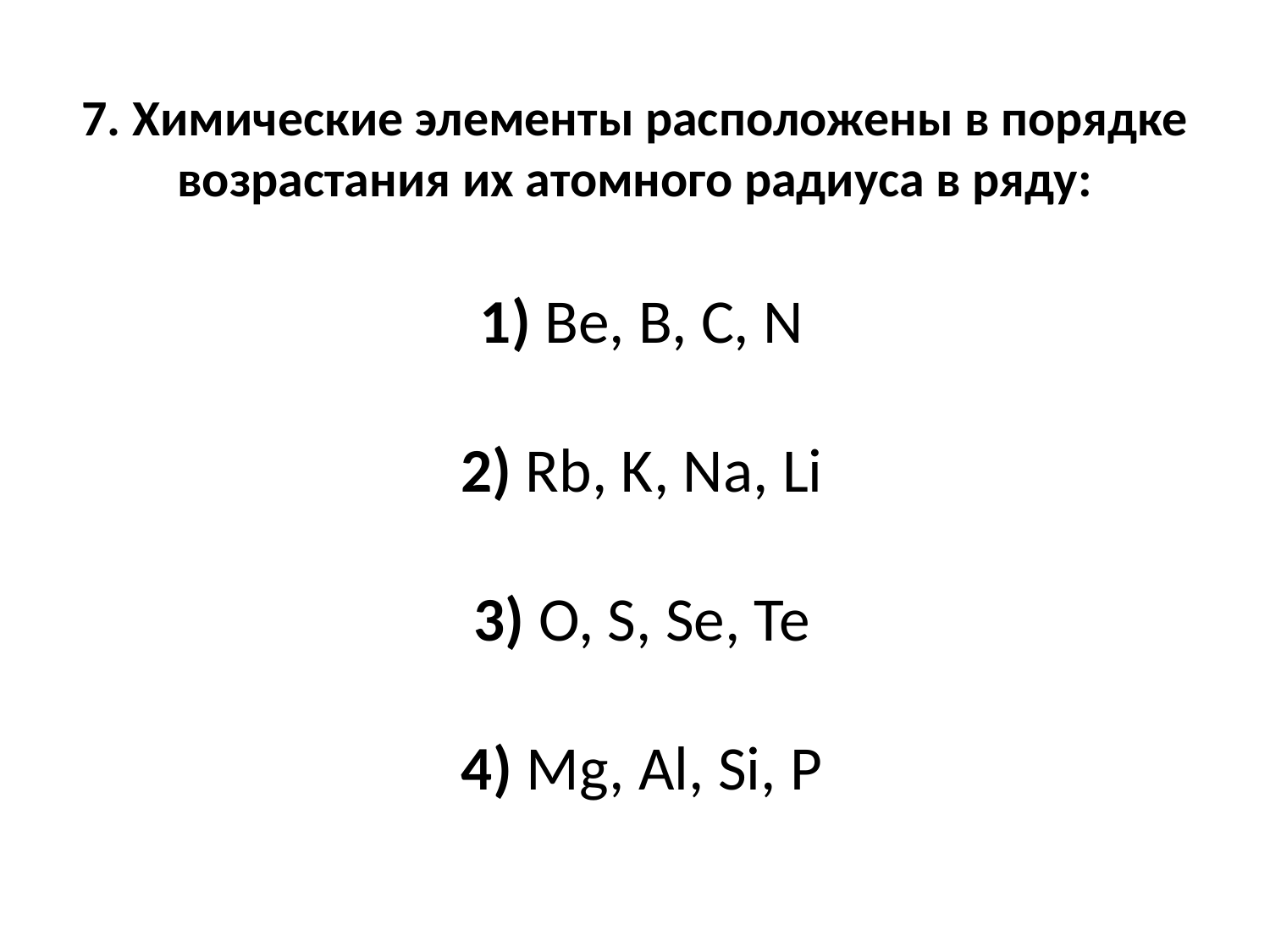

# 7. Химические элементы расположены в порядке возрастания их атомного радиуса в ряду:     1) Be, B, C, N     2) Rb, K, Na, Li     3) O, S, Se, Te     4) Mg, Al, Si, Р